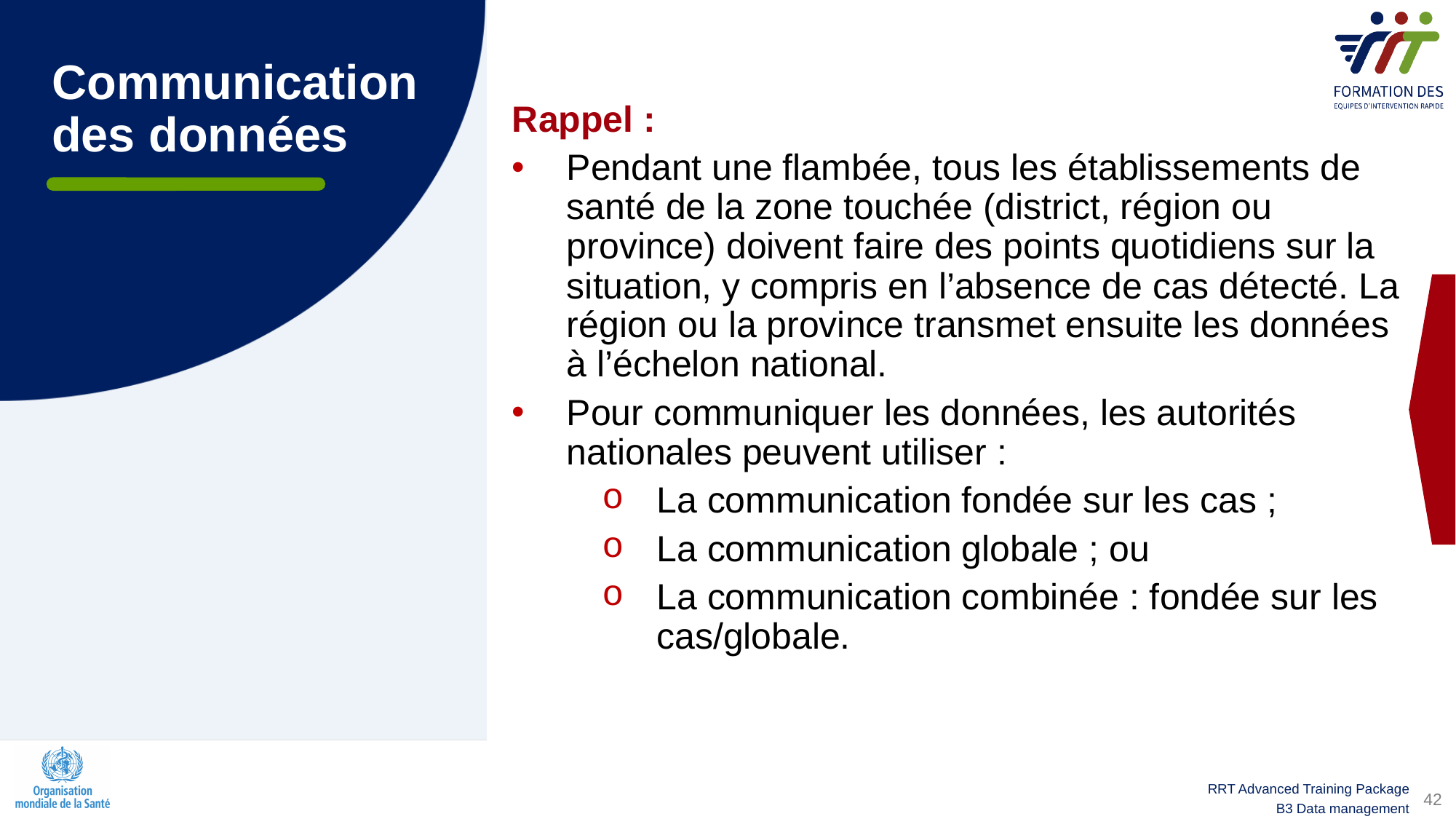

Communication des données
Rappel :
Pendant une flambée, tous les établissements de santé de la zone touchée (district, région ou province) doivent faire des points quotidiens sur la situation, y compris en l’absence de cas détecté. La région ou la province transmet ensuite les données à l’échelon national.
Pour communiquer les données, les autorités nationales peuvent utiliser :
La communication fondée sur les cas ;
La communication globale ; ou
La communication combinée : fondée sur les cas/globale.